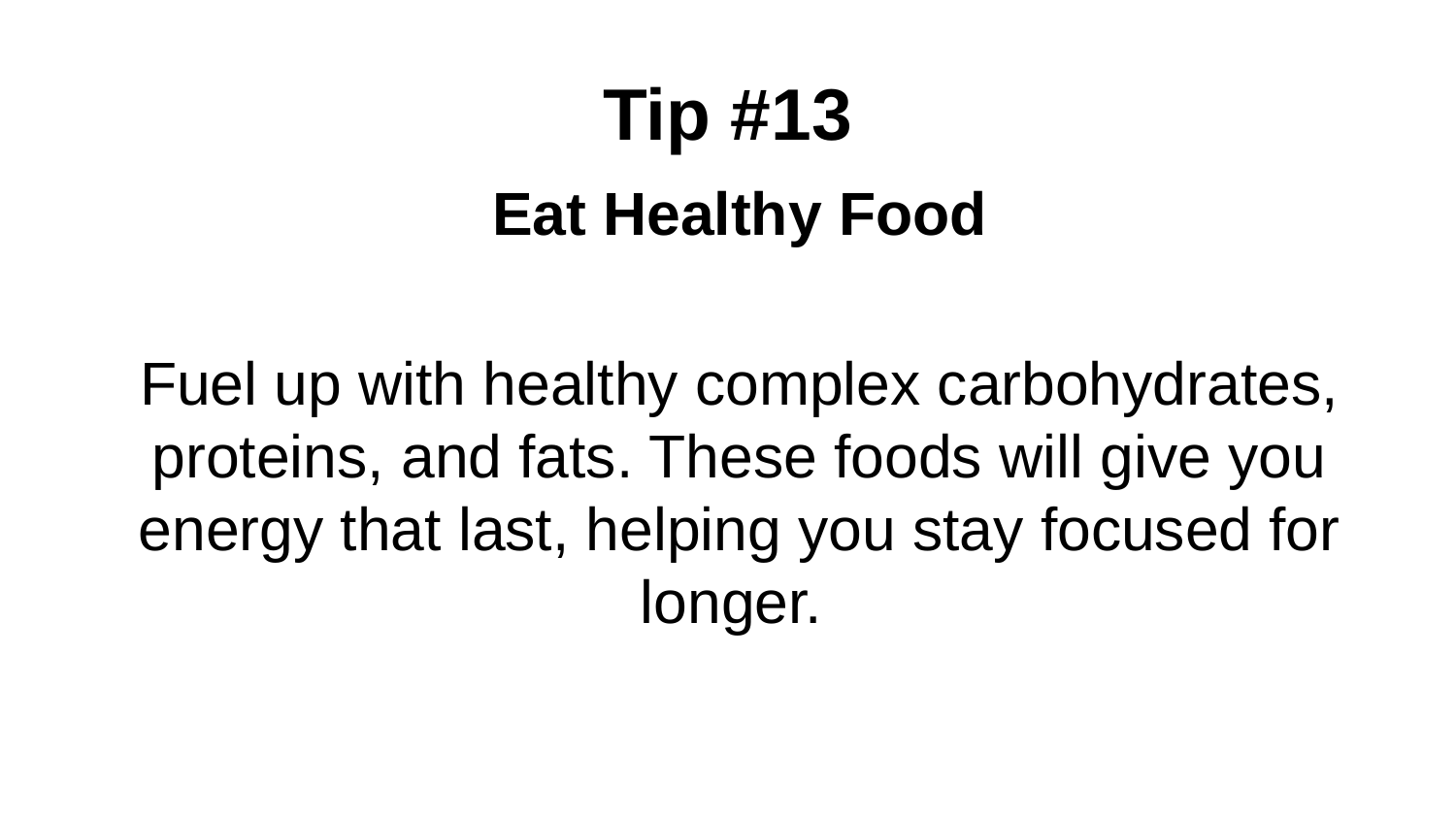

# Tip #13

Eat Healthy Food

Fuel up with healthy complex carbohydrates, proteins, and fats. These foods will give you energy that last, helping you stay focused for longer.